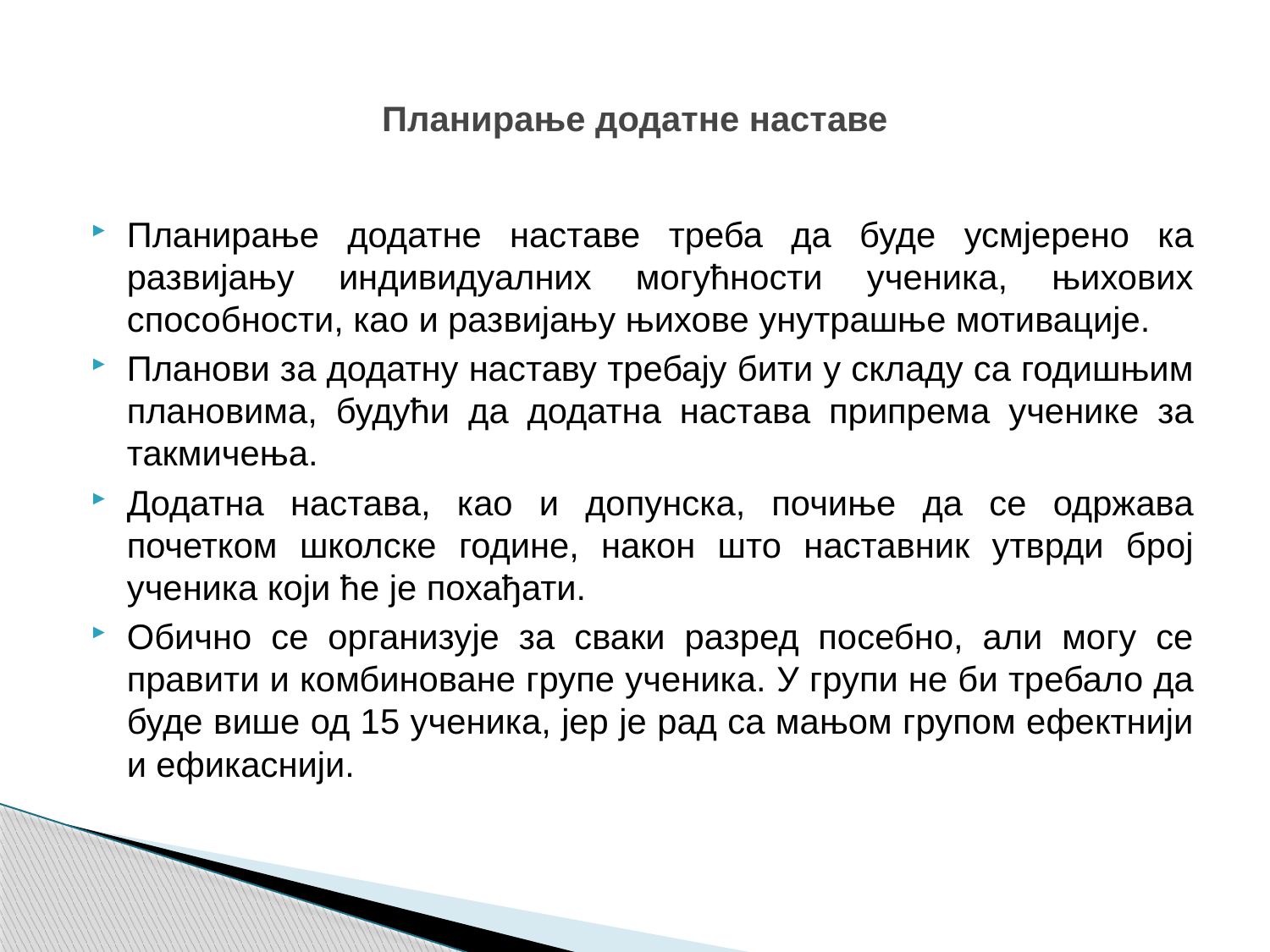

# Планирање додатне наставе
Планирање додатне наставе треба да буде усмјерено ка развијању индивидуалних могућности ученика, њихових способности, као и развијању њихове унутрашње мотивације.
Планови за додатну наставу требају бити у складу са годишњим плановима, будући да додатна настава припрема ученике за такмичења.
Додатна настава, као и допунска, почиње да се одржава почетком школске године, након што наставник утврди број ученика који ће је похађати.
Обично се организује за сваки разред посебно, али могу се правити и комбиноване групе ученика. У групи не би требало да буде више од 15 ученика, јер је рад са мањом групом ефектнији и ефикаснији.